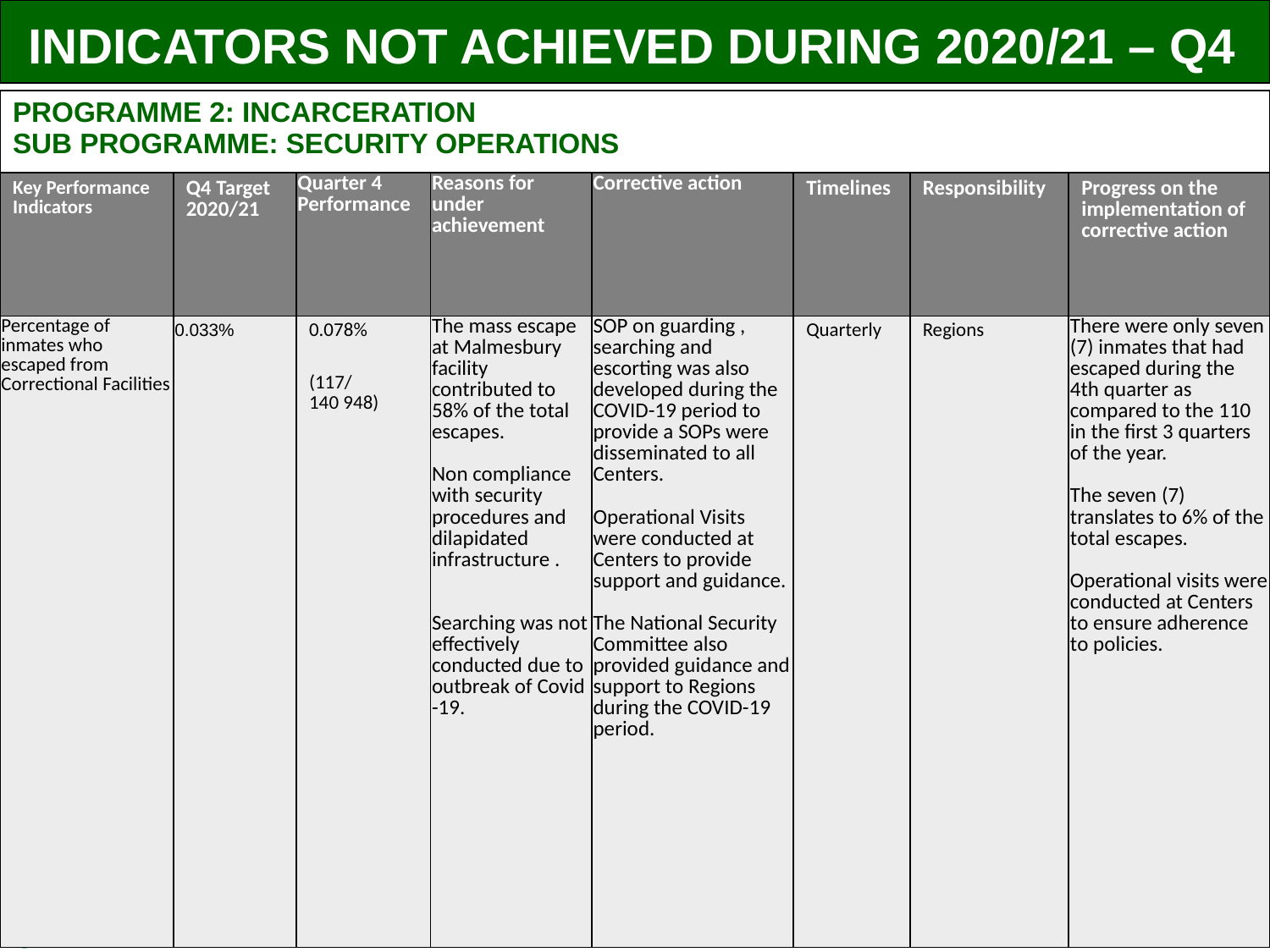

INDICATORS NOT ACHIEVED DURING 2020/21 – Q4
| PROGRAMME 2: INCARCERATION SUB PROGRAMME: SECURITY OPERATIONS |  |  |  |  |  |  |  |
| --- | --- | --- | --- | --- | --- | --- | --- |
| Key Performance Indicators | Q4 Target 2020/21 | Quarter 4 Performance | Reasons for under achievement | Corrective action | Timelines | Responsibility | Progress on the implementation of corrective action |
| Percentage of inmates who escaped from Correctional Facilities | 0.033% | 0.078% (117/ 140 948) | The mass escape at Malmesbury facility contributed to 58% of the total escapes. Non compliance with security procedures and dilapidated infrastructure . Searching was not effectively conducted due to outbreak of Covid -19. | SOP on guarding , searching and escorting was also developed during the COVID-19 period to provide a SOPs were disseminated to all Centers. Operational Visits were conducted at Centers to provide support and guidance. The National Security Committee also provided guidance and support to Regions during the COVID-19 period. | Quarterly | Regions | There were only seven (7) inmates that had escaped during the 4th quarter as compared to the 110 in the first 3 quarters of the year. The seven (7) translates to 6% of the total escapes. Operational visits were conducted at Centers to ensure adherence to policies. |